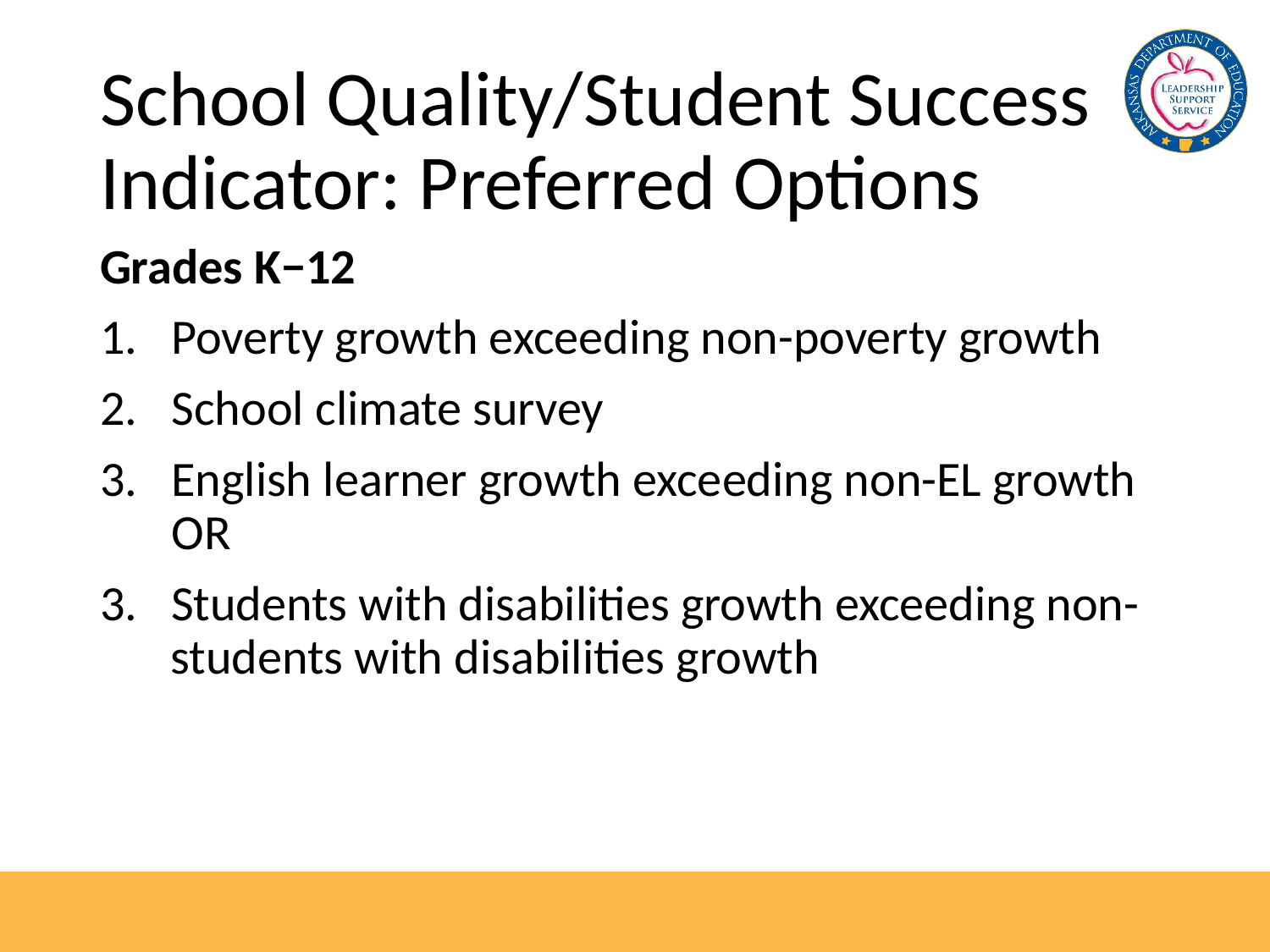

# School Quality/Student Success Indicator: Preferred Options
Grades K−12
Poverty growth exceeding non-poverty growth
School climate survey
English learner growth exceeding non-EL growth OR
3.   Students with disabilities growth exceeding non-students with disabilities growth